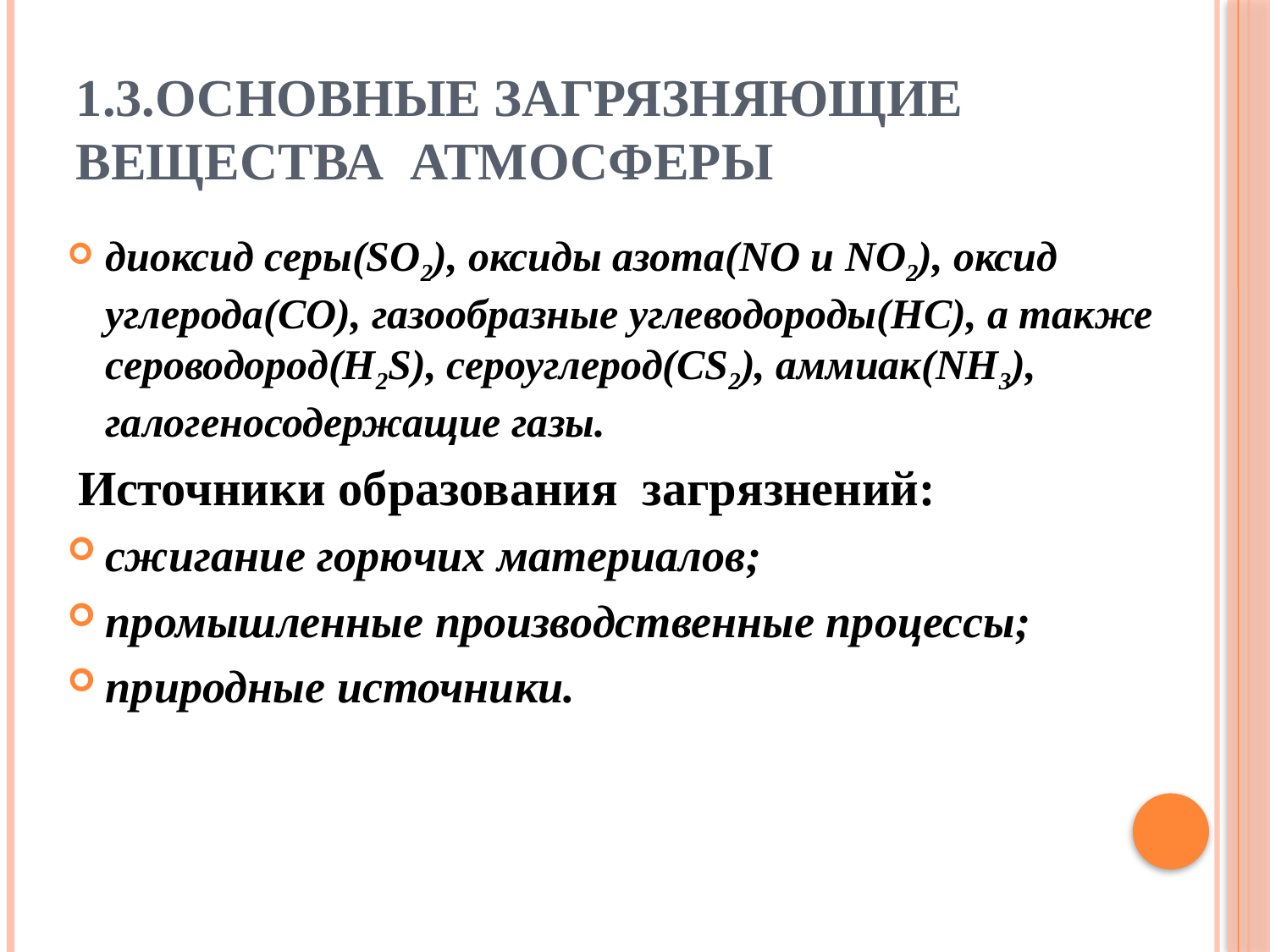

# 1.3.Основные загрязняющие  вещества  атмосферы
диоксид серы(SO2), оксиды азота(NO и NO2), оксид углерода(CO), газообразные углеводороды(HC), а также сероводород(H2S), сероуглерод(CS2), аммиак(NH3), галогеносодержащие газы.
 Источники образования  загрязнений:
сжигание горючих материалов;
промышленные производственные процессы;
природные источники.